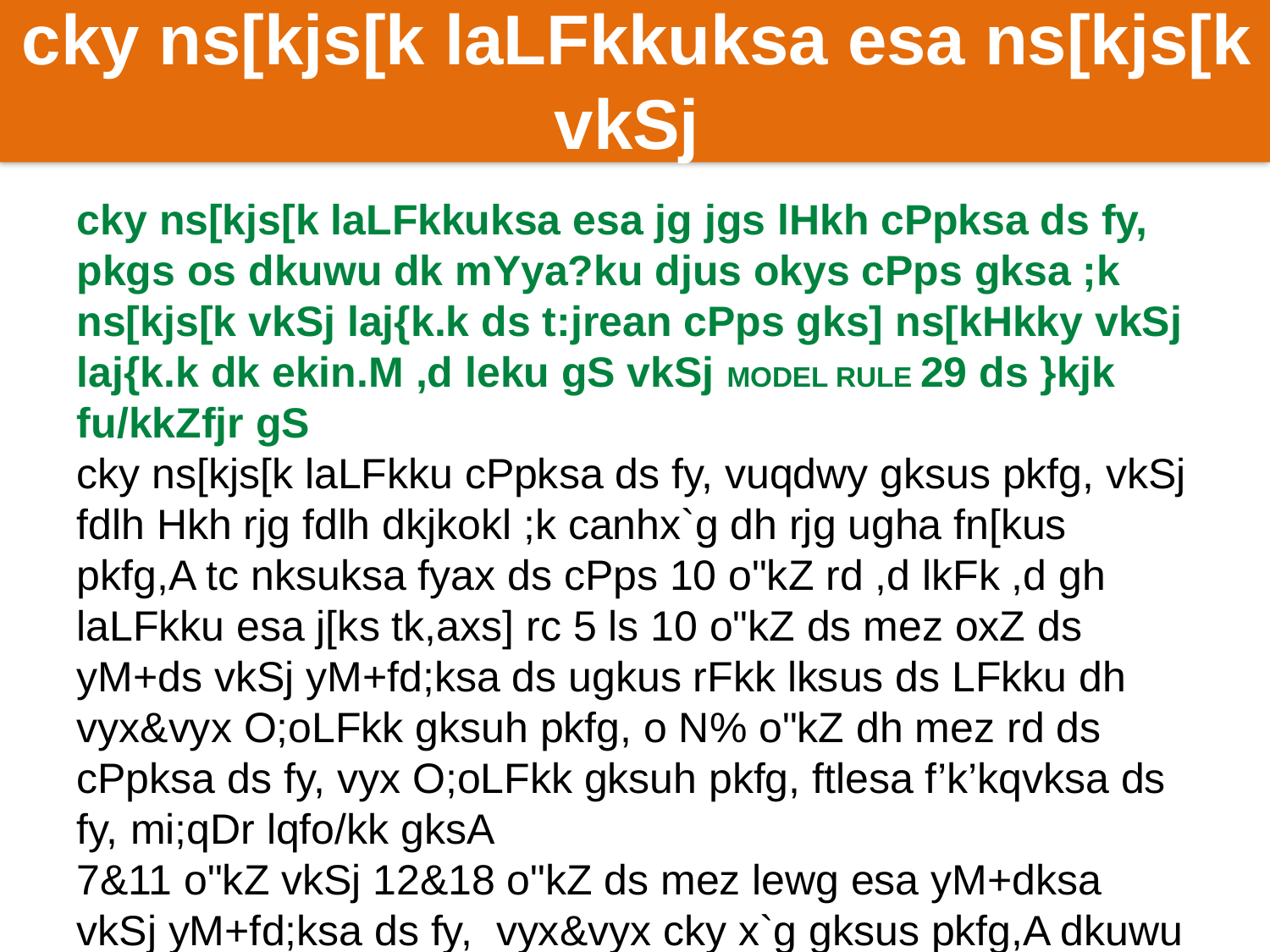

cky ns[kjs[k laLFkkuksa esa ns[kjs[k vkSj
laj{k.k dk ekin.M
cky ns[kjs[k laLFkkuksa esa jg jgs lHkh cPpksa ds fy, pkgs os dkuwu dk mYya?ku djus okys cPps gksa ;k ns[kjs[k vkSj laj{k.k ds t:jrean cPps gks] ns[kHkky vkSj laj{k.k dk ekin.M ,d leku gS vkSj MODEL RULE 29 ds }kjk fu/kkZfjr gS
cky ns[kjs[k laLFkku cPpksa ds fy, vuqdwy gksus pkfg, vkSj fdlh Hkh rjg fdlh dkjkokl ;k canhx`g dh rjg ugha fn[kus pkfg,A tc nksuksa fyax ds cPps 10 o"kZ rd ,d lkFk ,d gh laLFkku esa j[ks tk,axs] rc 5 ls 10 o"kZ ds mez oxZ ds yM+ds vkSj yM+fd;ksa ds ugkus rFkk lksus ds LFkku dh vyx&vyx O;oLFkk gksuh pkfg, o N% o"kZ dh mez rd ds cPpksa ds fy, vyx O;oLFkk gksuh pkfg, ftlesa f’k’kqvksa ds fy, mi;qDr lqfo/kk gksA
7&11 o"kZ vkSj 12&18 o"kZ ds mez lewg esa yM+dksa vkSj yM+fd;ksa ds fy,  vyx&vyx cky x`g gksus pkfg,A dkuwu dk mYya?ku djus okys cPps vkSj ns[kjs[k rFkk laLFkku ds t:jrean cPpksa ds ns[kjs[k laLFkku vyx&vyx ifjlj esa lapkfyr gksus pkfg,A